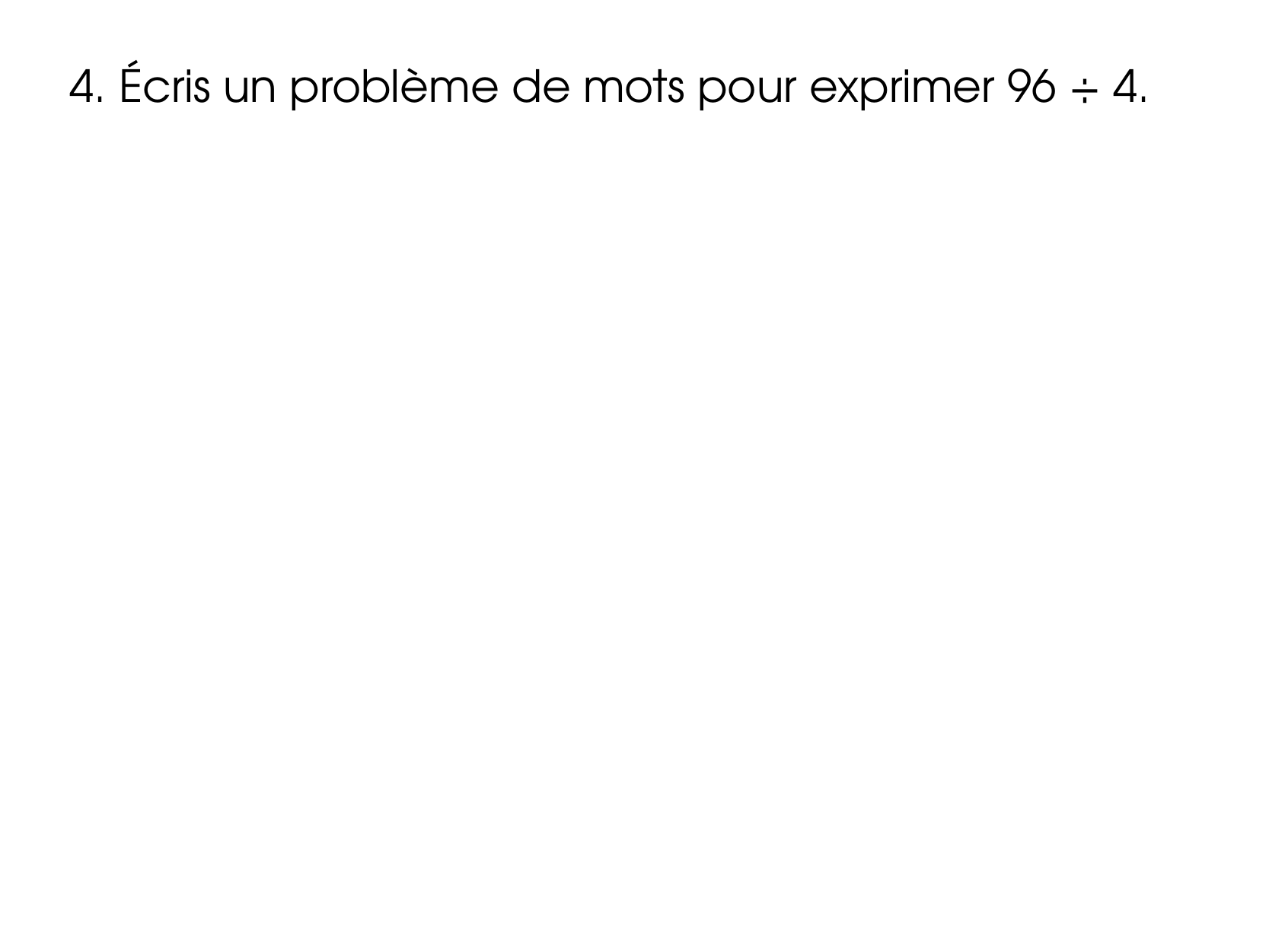

4. Écris un problème de mots pour exprimer 96 ÷ 4.